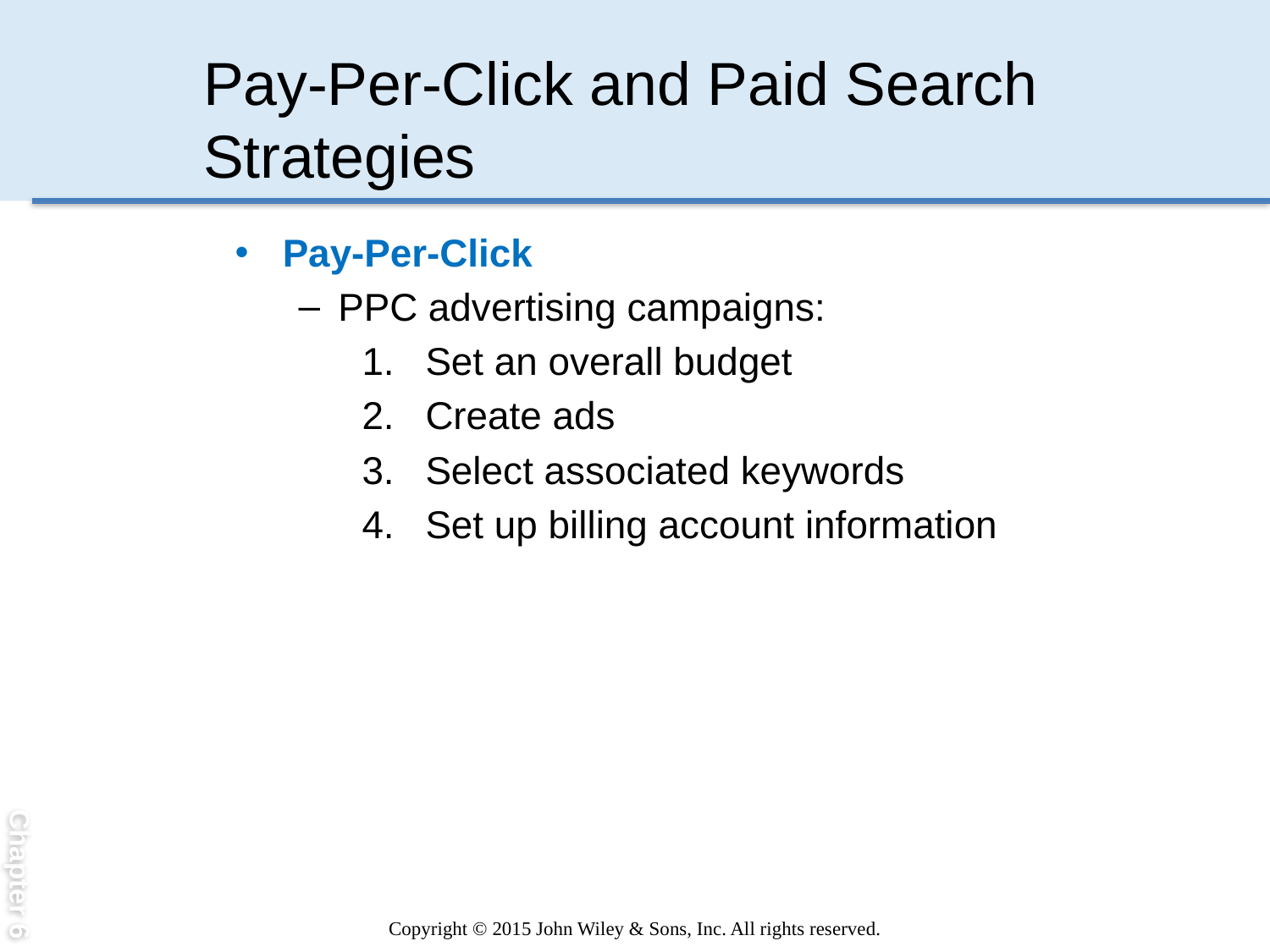

Chapter 6
# Pay-Per-Click and Paid Search Strategies
Pay-Per-Click
PPC advertising campaigns:
Set an overall budget
Create ads
Select associated keywords
Set up billing account information